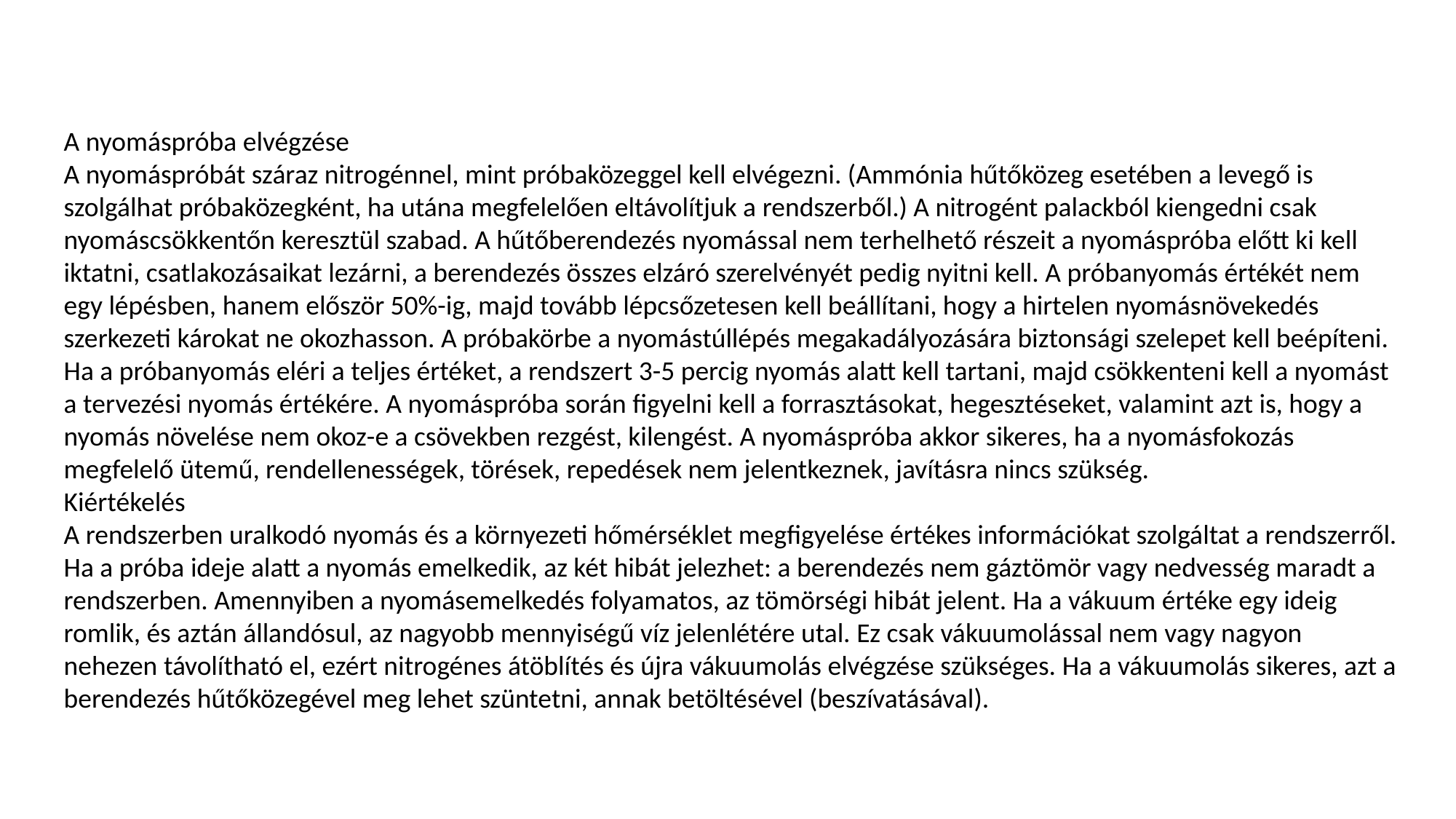

A nyomáspróba elvégzése
A nyomáspróbát száraz nitrogénnel, mint próbaközeggel kell elvégezni. (Ammónia hűtőközeg esetében a levegő is szolgálhat próbaközegként, ha utána megfelelően eltávolítjuk a rendszerből.) A nitrogént palackból kiengedni csak nyomáscsökkentőn keresztül szabad. A hűtőberendezés nyomással nem terhelhető részeit a nyomáspróba előtt ki kell iktatni, csatlakozásaikat lezárni, a berendezés összes elzáró szerelvényét pedig nyitni kell. A próbanyomás értékét nem egy lépésben, hanem először 50%-ig, majd tovább lépcsőzetesen kell beállítani, hogy a hirtelen nyomásnövekedés szerkezeti károkat ne okozhasson. A próbakörbe a nyomástúllépés megakadályozására biztonsági szelepet kell beépíteni. Ha a próbanyomás eléri a teljes értéket, a rendszert 3-5 percig nyomás alatt kell tartani, majd csökkenteni kell a nyomást a tervezési nyomás értékére. A nyomáspróba során figyelni kell a forrasztásokat, hegesztéseket, valamint azt is, hogy a nyomás növelése nem okoz-e a csövekben rezgést, kilengést. A nyomáspróba akkor sikeres, ha a nyomásfokozás megfelelő ütemű, rendellenességek, törések, repedések nem jelentkeznek, javításra nincs szükség.
Kiértékelés
A rendszerben uralkodó nyomás és a környezeti hőmérséklet megfigyelése értékes információkat szolgáltat a rendszerről. Ha a próba ideje alatt a nyomás emelkedik, az két hibát jelezhet: a berendezés nem gáztömör vagy nedvesség maradt a rendszerben. Amennyiben a nyomásemelkedés folyamatos, az tömörségi hibát jelent. Ha a vákuum értéke egy ideig romlik, és aztán állandósul, az nagyobb mennyiségű víz jelenlétére utal. Ez csak vákuumolással nem vagy nagyon nehezen távolítható el, ezért nitrogénes átöblítés és újra vákuumolás elvégzése szükséges. Ha a vákuumolás sikeres, azt a berendezés hűtőközegével meg lehet szüntetni, annak betöltésével (beszívatásával).